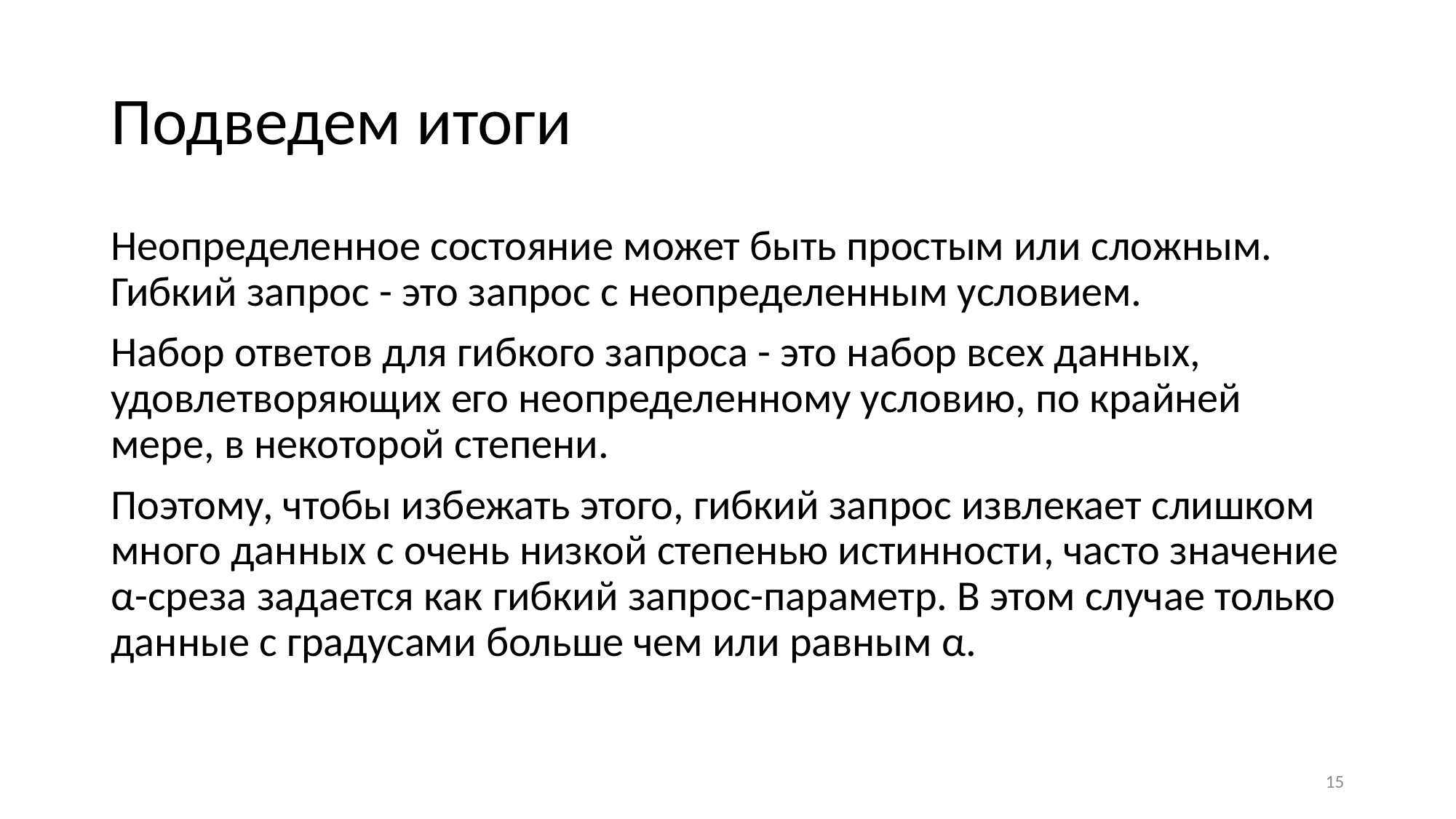

# Подведем итоги
Неопределенное состояние может быть простым или сложным.
Гибкий запрос - это запрос с неопределенным условием.
Набор ответов для гибкого запроса - это набор всех данных, удовлетворяющих его неопределенному условию, по крайней мере, в некоторой степени.
Поэтому, чтобы избежать этого, гибкий запрос извлекает слишком много данных с очень низкой степенью истинности, часто значение α-среза задается как гибкий запрос-параметр. В этом случае только данные с градусами больше чем или равным α.

15